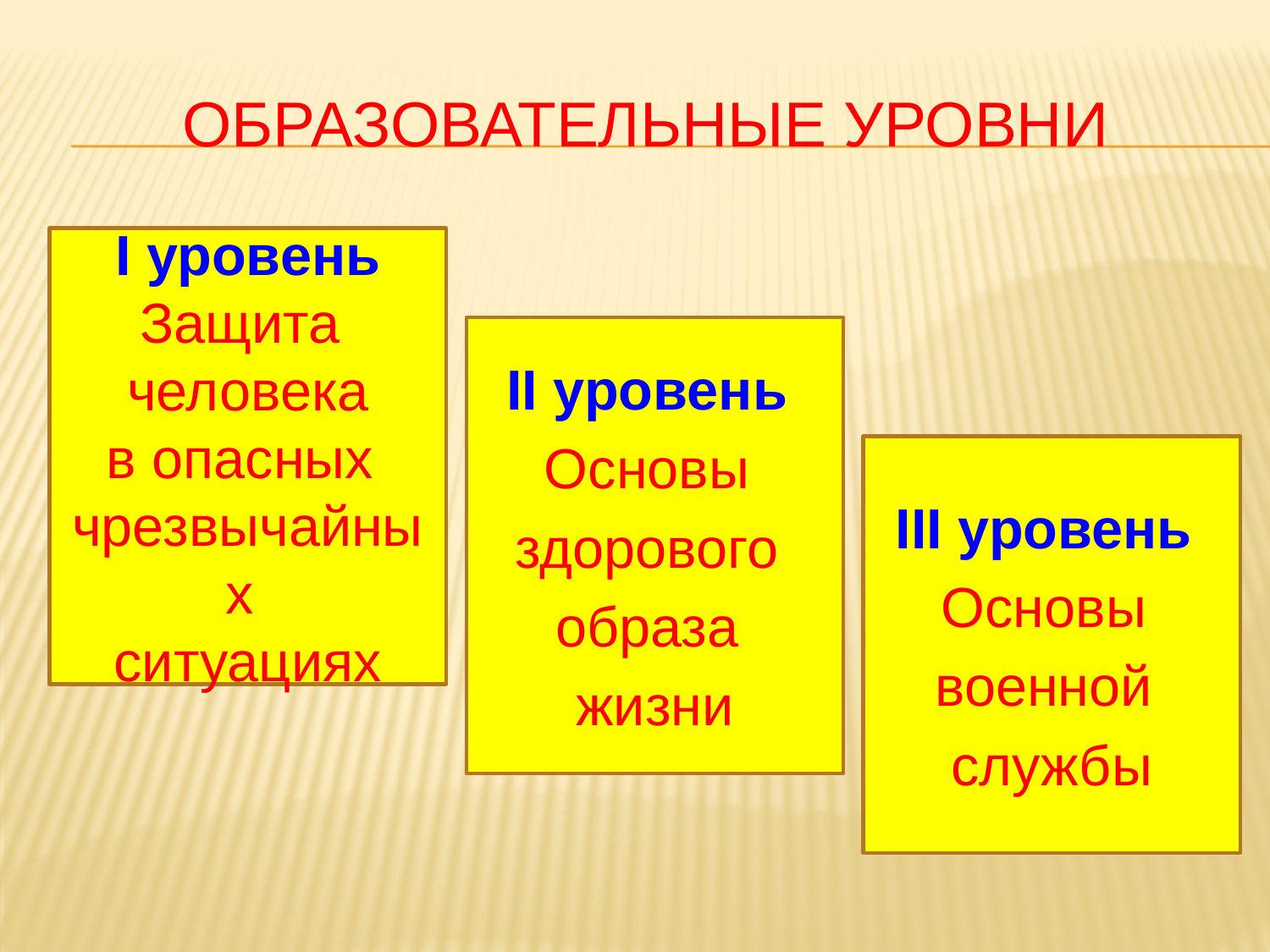

# ОБРАЗОВАТЕЛЬНЫЕ УРОВНИ

I уровень
Защита
человека
в опасных
чрезвычайных
ситуациях
II уровень
Основы
здорового
образа
жизни
III уровень
Основы
военной
службы